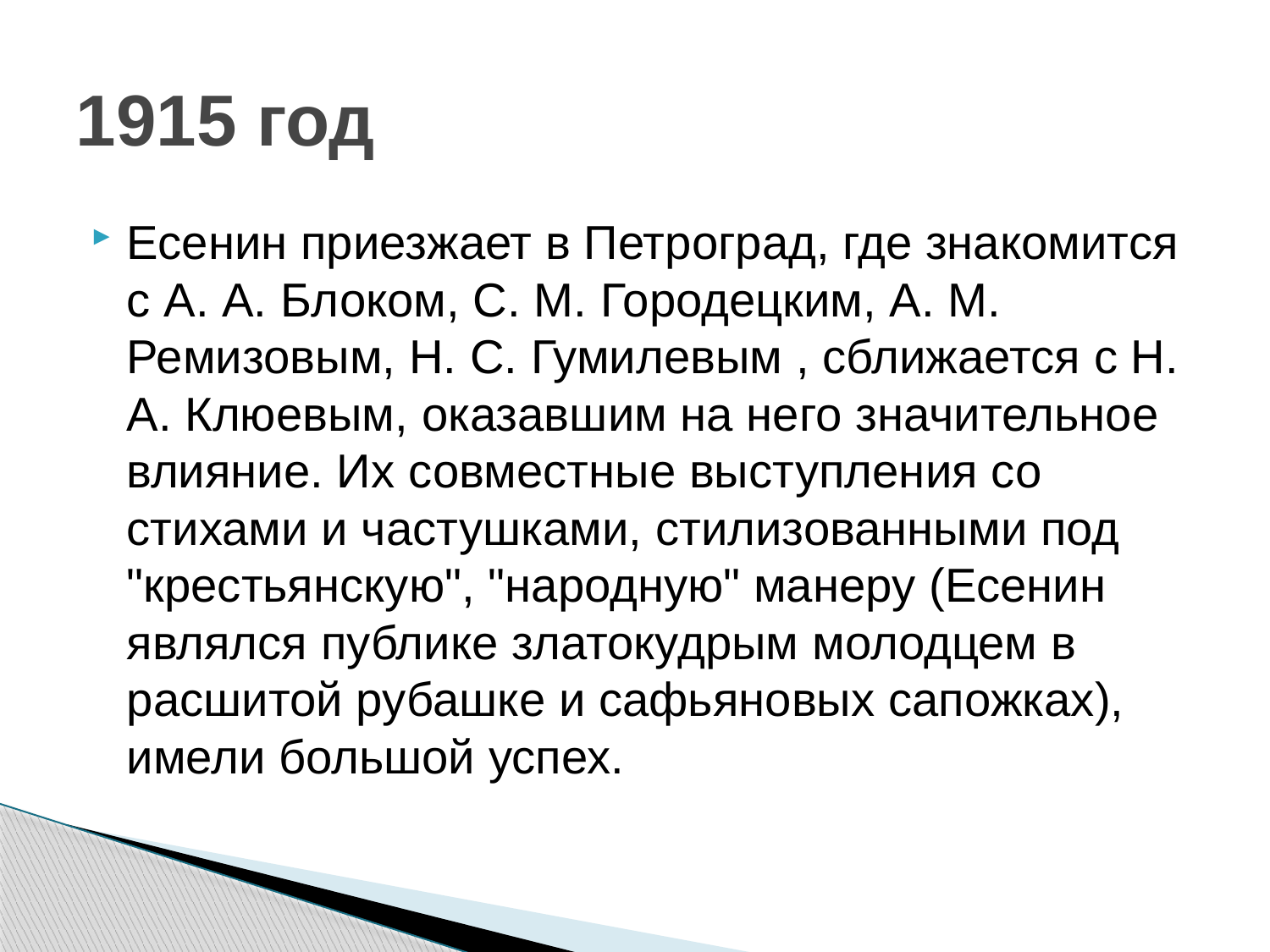

# 1915 год
Есенин приезжает в Петроград, где знакомится с А. А. Блоком, С. М. Городецким, А. М. Ремизовым, Н. С. Гумилевым , сближается с Н. А. Клюевым, оказавшим на него значительное влияние. Их совместные выступления со стихами и частушками, стилизованными под "крестьянскую", "народную" манеру (Есенин являлся публике златокудрым молодцем в расшитой рубашке и сафьяновых сапожках), имели большой успех.